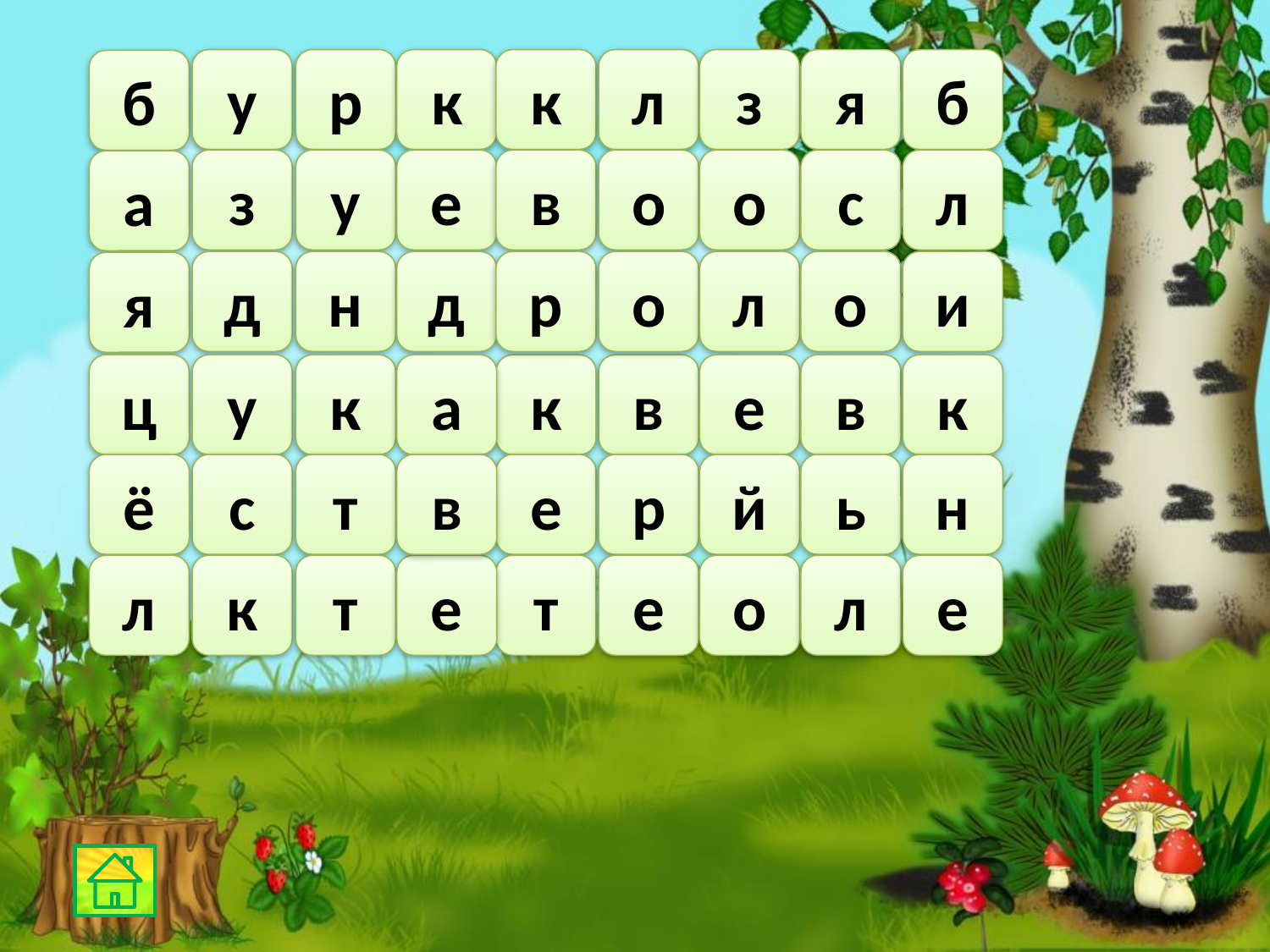

у
р
к
к
л
з
я
б
б
з
у
е
в
о
о
с
л
а
д
н
д
р
о
л
о
и
я
ц
у
к
а
к
в
е
в
к
ё
с
т
в
е
р
й
ь
н
л
к
т
е
т
е
о
л
е